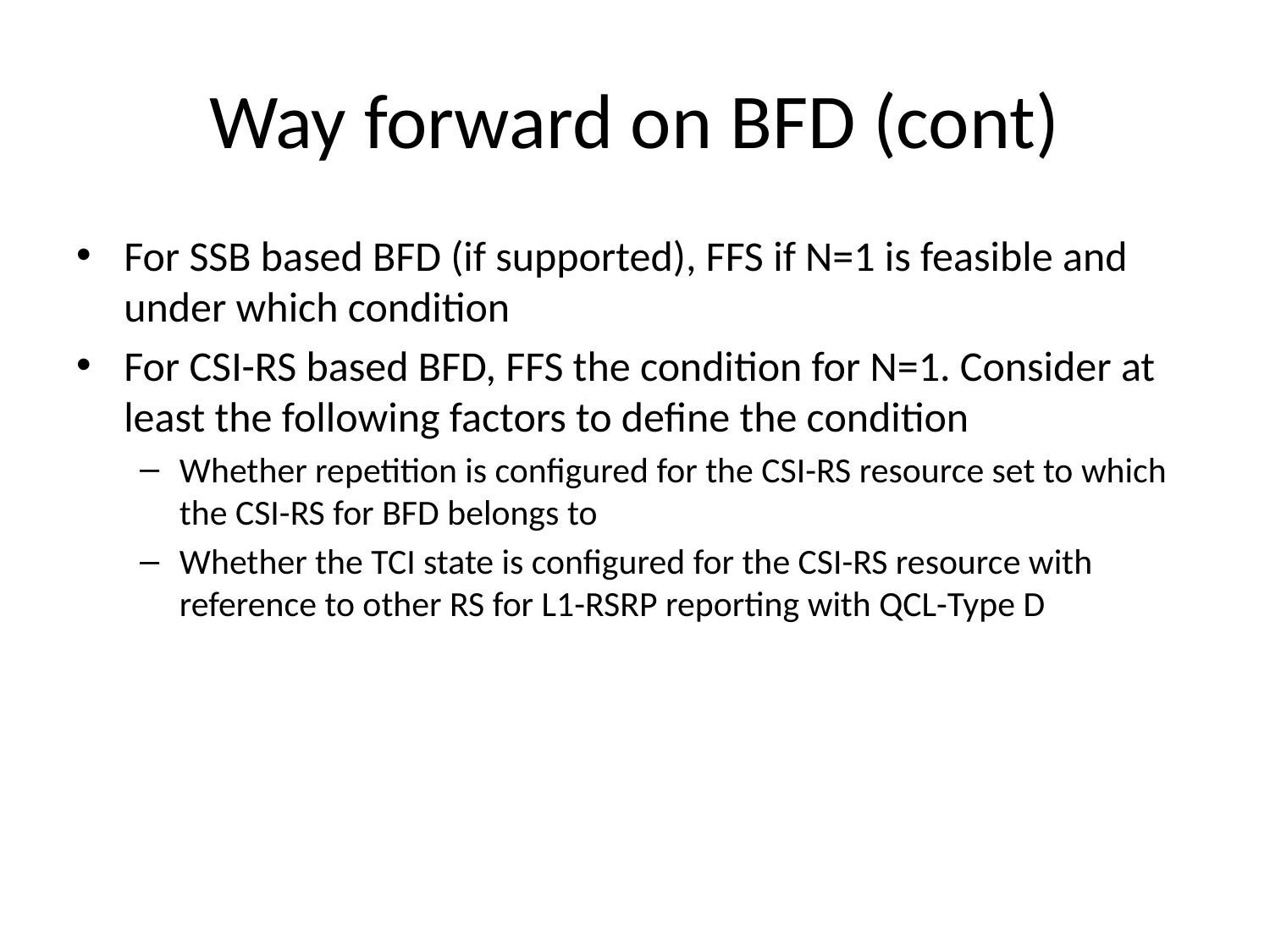

# Way forward on BFD (cont)
For SSB based BFD (if supported), FFS if N=1 is feasible and under which condition
For CSI-RS based BFD, FFS the condition for N=1. Consider at least the following factors to define the condition
Whether repetition is configured for the CSI-RS resource set to which the CSI-RS for BFD belongs to
Whether the TCI state is configured for the CSI-RS resource with reference to other RS for L1-RSRP reporting with QCL-Type D